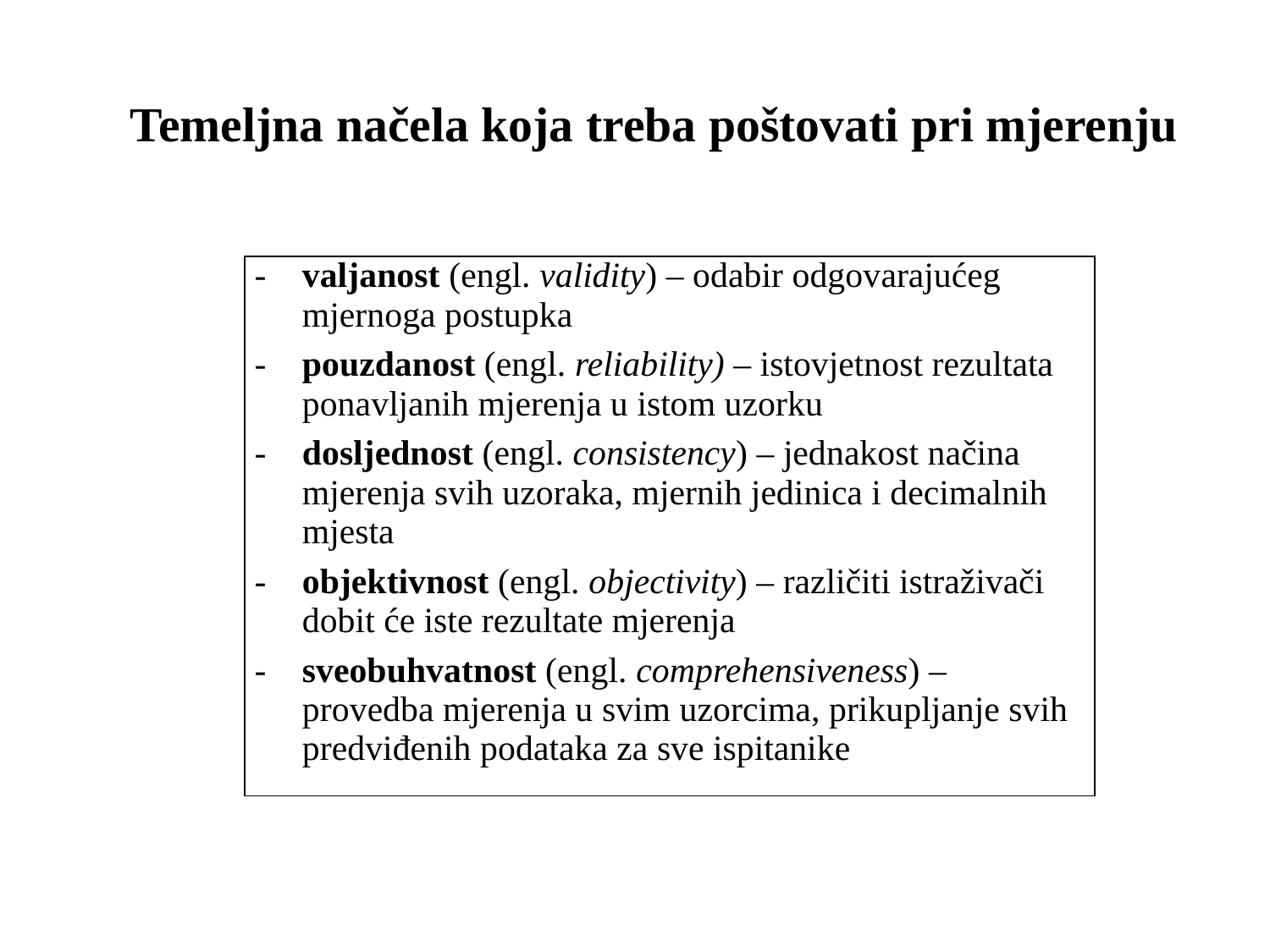

# Temeljna načela koja treba poštovati pri mjerenju
| valjanost (engl. validity) – odabir odgovarajućeg mjernoga postupka pouzdanost (engl. reliability) – istovjetnost rezultata ponavljanih mjerenja u istom uzorku dosljednost (engl. consistency) – jednakost načina mjerenja svih uzoraka, mjernih jedinica i decimalnih mjesta objektivnost (engl. objectivity) – različiti istraživači dobit će iste rezultate mjerenja sveobuhvatnost (engl. comprehensiveness) – provedba mjerenja u svim uzorcima, prikupljanje svih predviđenih podataka za sve ispitanike |
| --- |